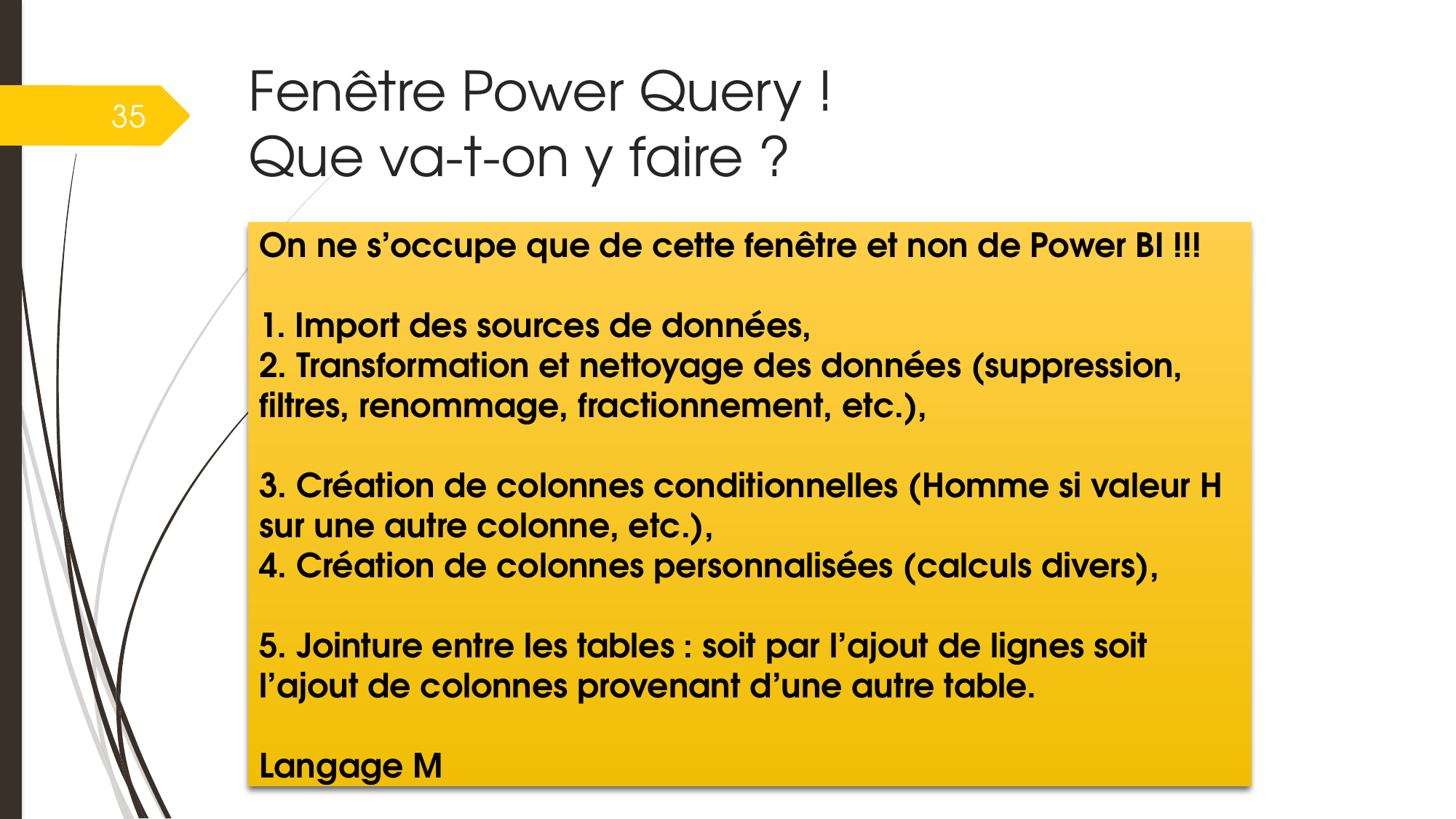

# Fenêtre Power Query ! Que va-t-on y faire ?
35
On ne s’occupe que de cette fenêtre et non de Power BI !!!

1. Import des sources de données,
2. Transformation et nettoyage des données (suppression, filtres, renommage, fractionnement, etc.),

3. Création de colonnes conditionnelles (Homme si valeur H sur une autre colonne, etc.),
4. Création de colonnes personnalisées (calculs divers),

5. Jointure entre les tables : soit par l’ajout de lignes soit l’ajout de colonnes provenant d’une autre table.

Langage M